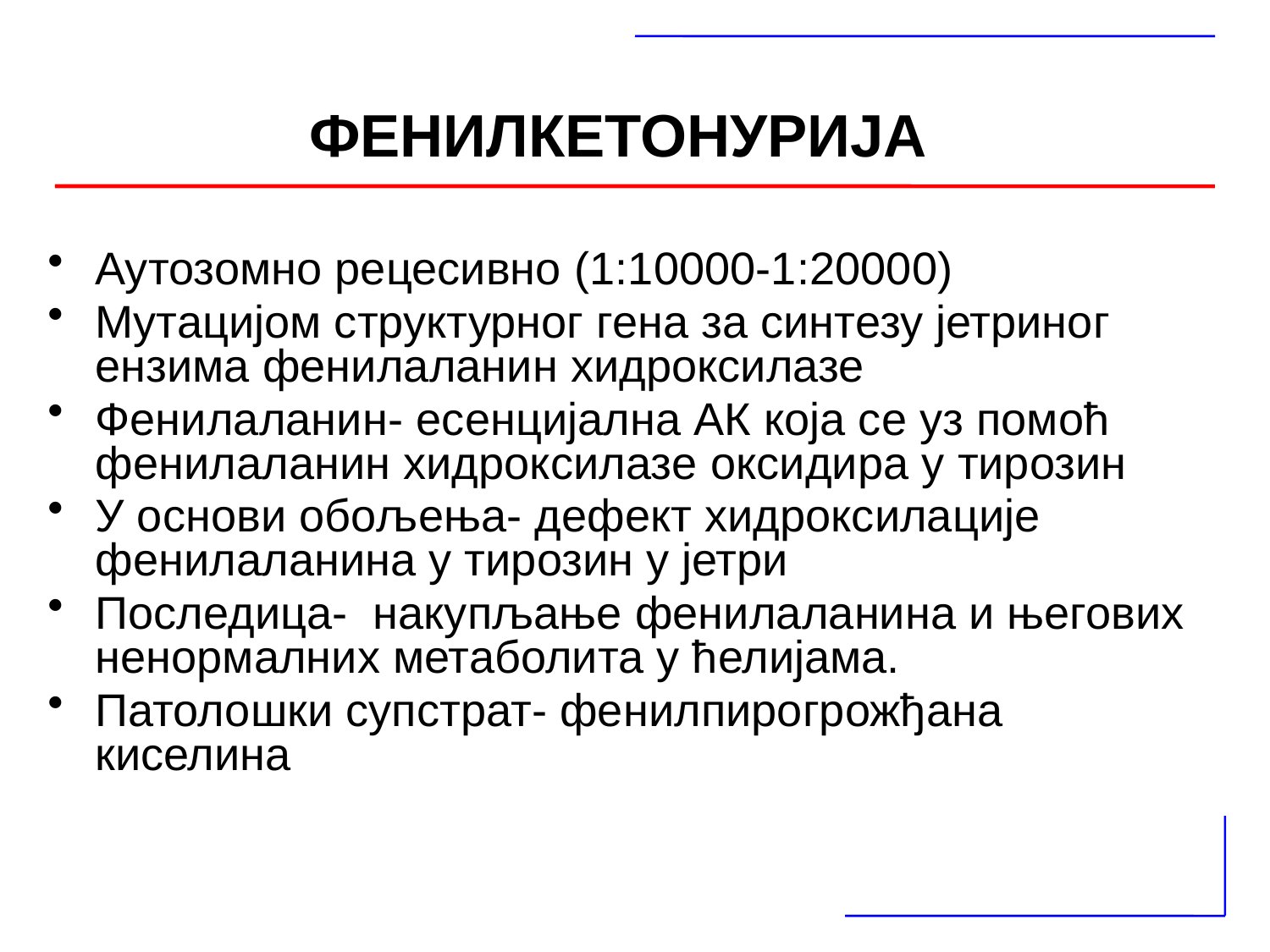

# ФЕНИЛКЕТОНУРИЈА

Аутозомно рецесивно (1:10000-1:20000)
Mутацијом структурног гена за синтезу јетриног ензима фенилаланин хидроксилазе
Фенилаланин- есенцијална АК која се уз помоћ фенилаланин хидроксилазе оксидира у тирозин
У основи обољења- дефект хидроксилације фенилаланина у тирозин у јетри
Последица-  накупљање фенилаланина и његових ненормалних метаболита у ћелијама.
Патолошки супстрат- фенилпирогрожђана киселина